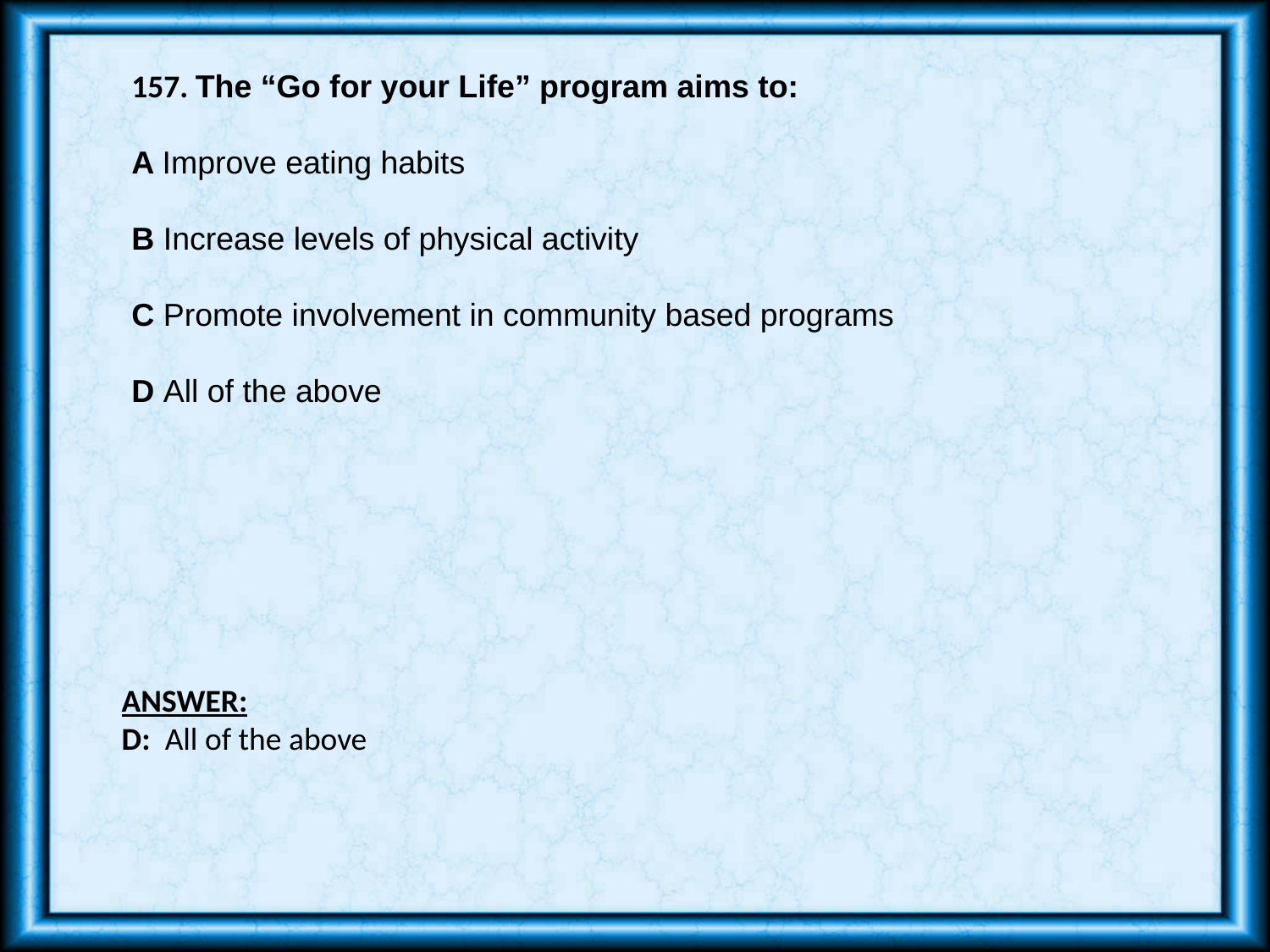

157. The “Go for your Life” program aims to:

A Improve eating habits

B Increase levels of physical activity

C Promote involvement in community based programs

D All of the above

ANSWER:
D:  All of the above